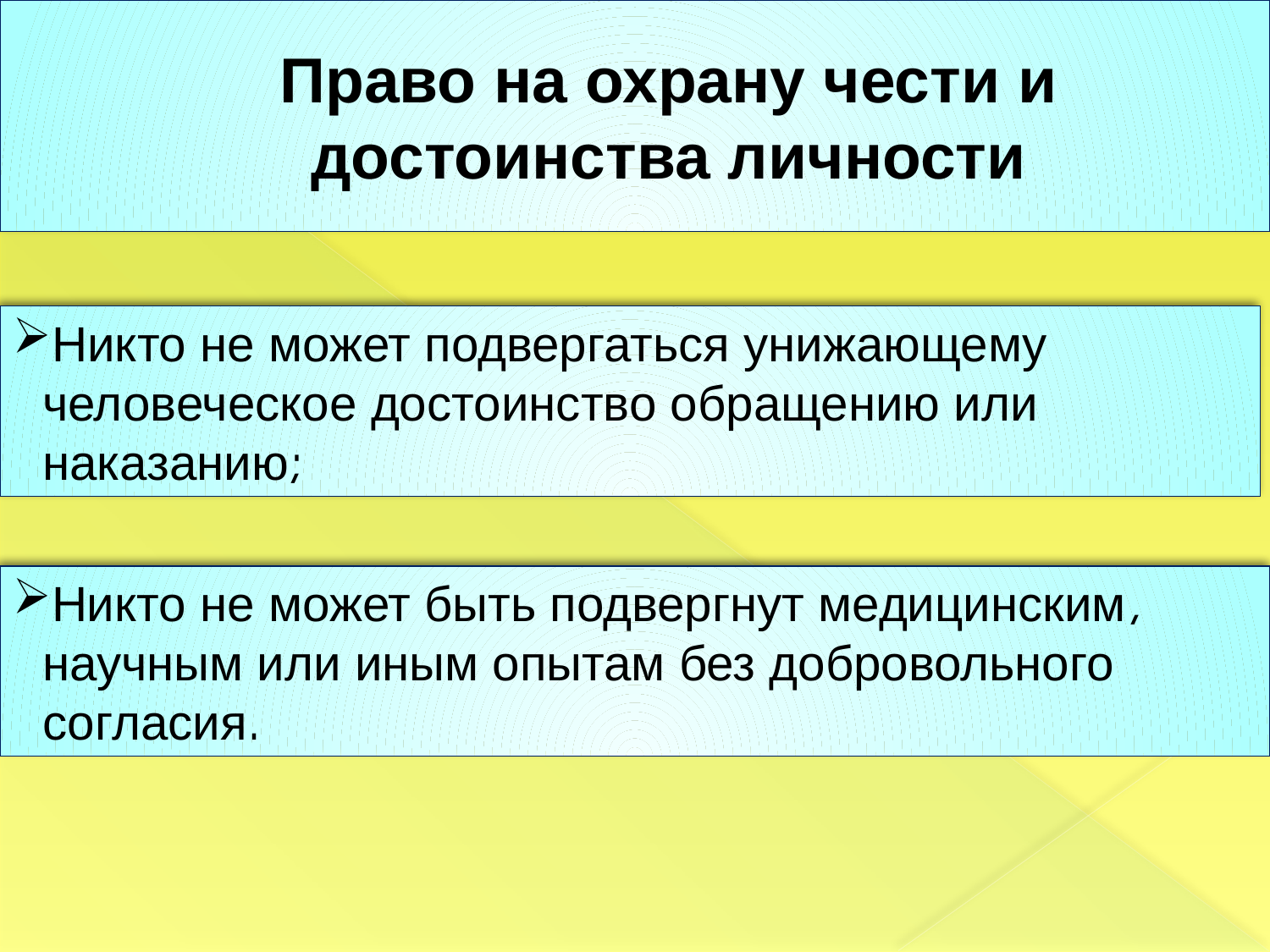

# Право на охрану чести и достоинства личности
Никто не может подвергаться унижающему человеческое достоинство обращению или наказанию;
Никто не может быть подвергнут медицинским, научным или иным опытам без добровольного согласия.